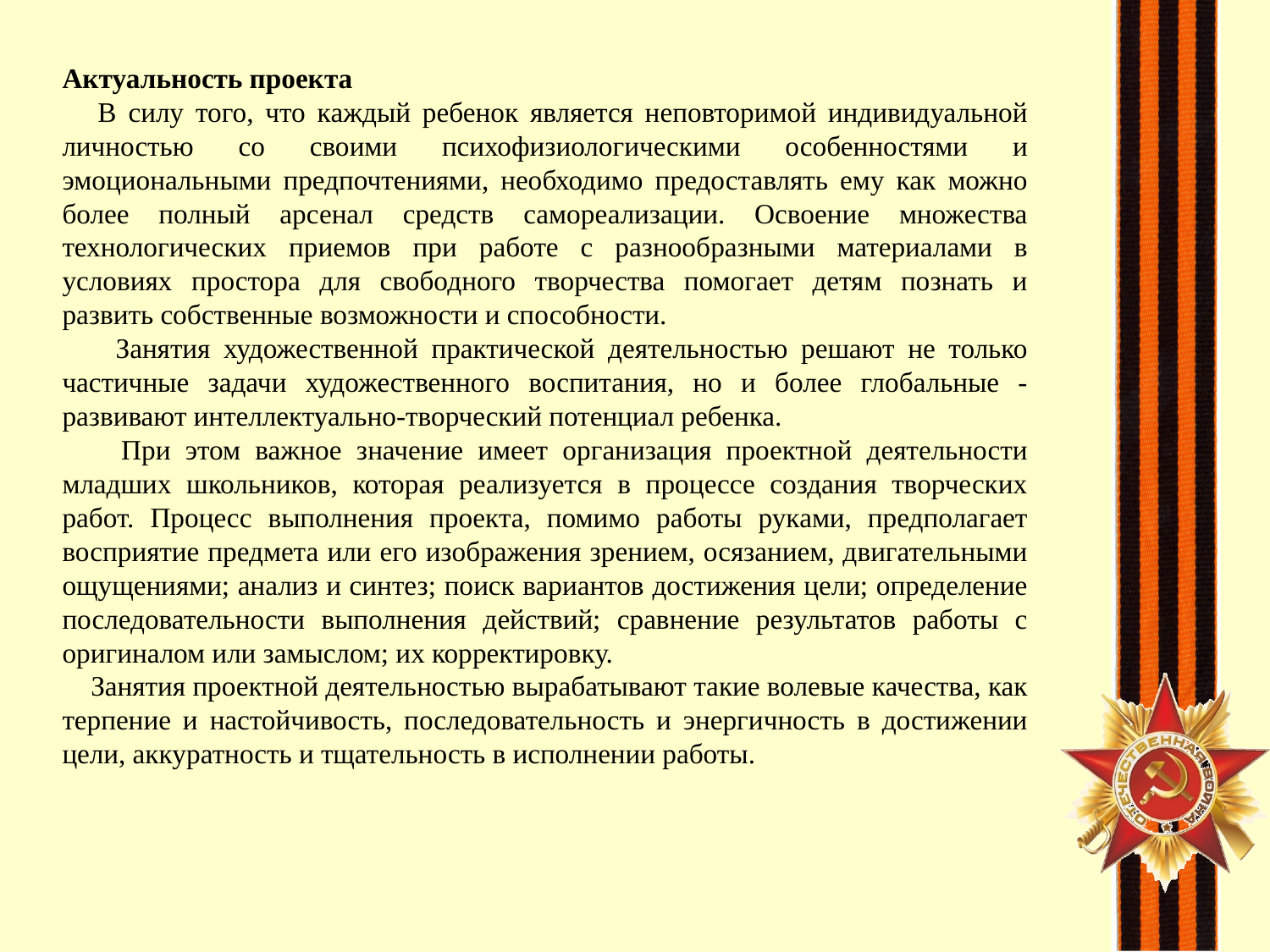

Актуальность проекта
   В силу того, что каждый ребенок является неповторимой индивидуальной личностью со своими психофизиологическими особенностями и эмоциональными предпочтениями, необходимо предоставлять ему как можно более полный арсенал средств самореализации. Освоение множества технологических приемов при работе с разнообразными материалами в условиях простора для свободного творчества помогает детям познать и развить собственные возможности и способности.
    Занятия художественной практической деятельностью решают не только частичные задачи художественного воспитания, но и более глобальные - развивают интеллектуально-творческий потенциал ребенка.
    При этом важное значение имеет организация проектной деятельности младших школьников, которая реализуется в процессе создания творческих работ. Процесс выполнения проекта, помимо работы руками, предполагает восприятие предмета или его изображения зрением, осязанием, двигательными ощущениями; анализ и синтез; поиск вариантов достижения цели; определение последовательности выполнения действий; сравнение результатов работы с оригиналом или замыслом; их корректировку.
    Занятия проектной деятельностью вырабатывают такие волевые качества, как терпение и настойчивость, последовательность и энергичность в достижении цели, аккуратность и тщательность в исполнении работы.